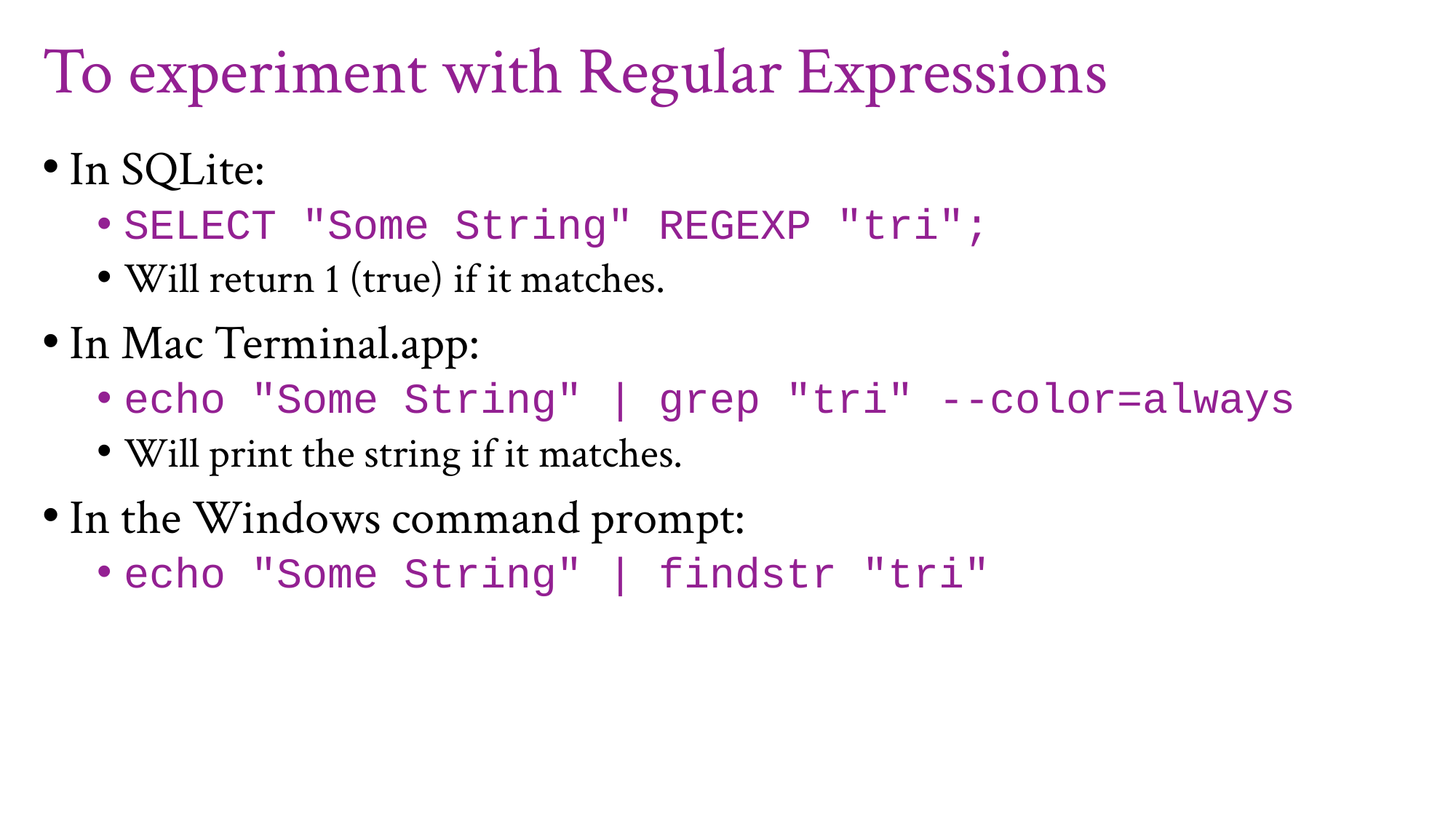

# To experiment with Regular Expressions
In SQLite:
SELECT "Some String" REGEXP "tri";
Will return 1 (true) if it matches.
In Mac Terminal.app:
echo "Some String" | grep "tri" --color=always
Will print the string if it matches.
In the Windows command prompt:
echo "Some String" | findstr "tri"